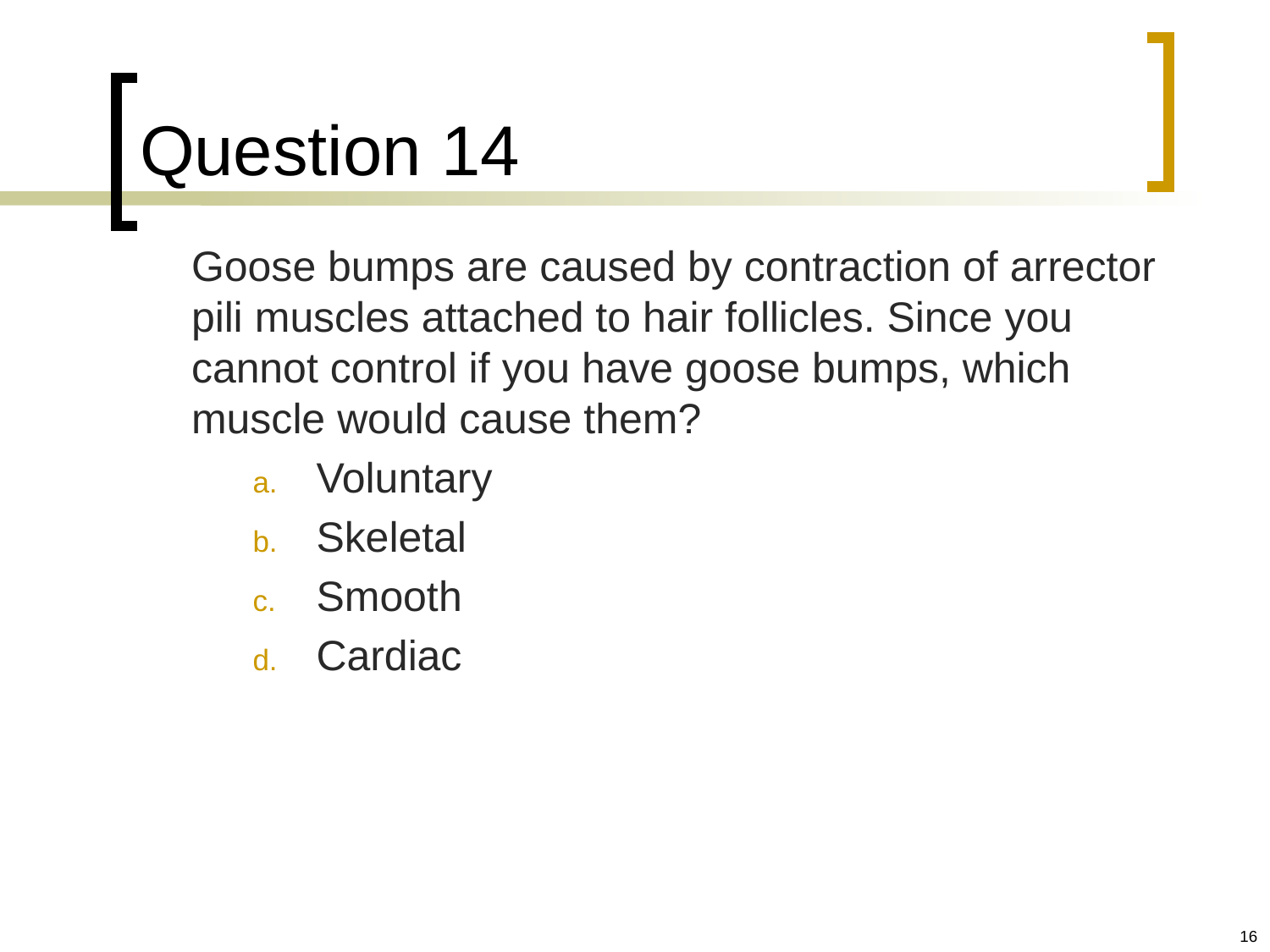

# Question 14
	Goose bumps are caused by contraction of arrector pili muscles attached to hair follicles. Since you cannot control if you have goose bumps, which muscle would cause them?
Voluntary
Skeletal
Smooth
Cardiac